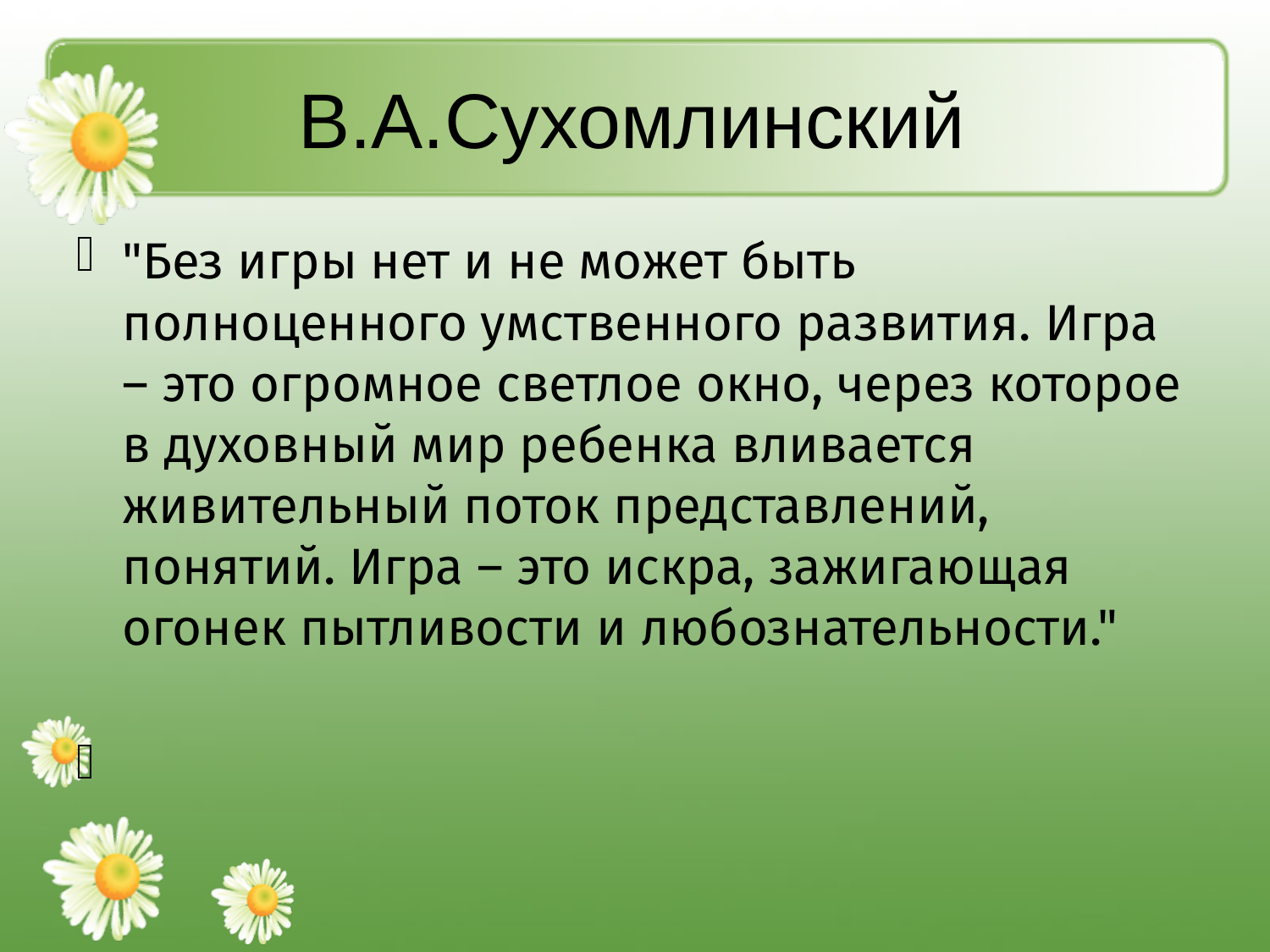

# В.А.Сухомлинский
"Без игры нет и не может быть полноценного умственного развития. Игра – это огромное светлое окно, через которое в духовный мир ребенка вливается живительный поток представлений, понятий. Игра – это искра, зажигающая огонек пытливости и любознательности."